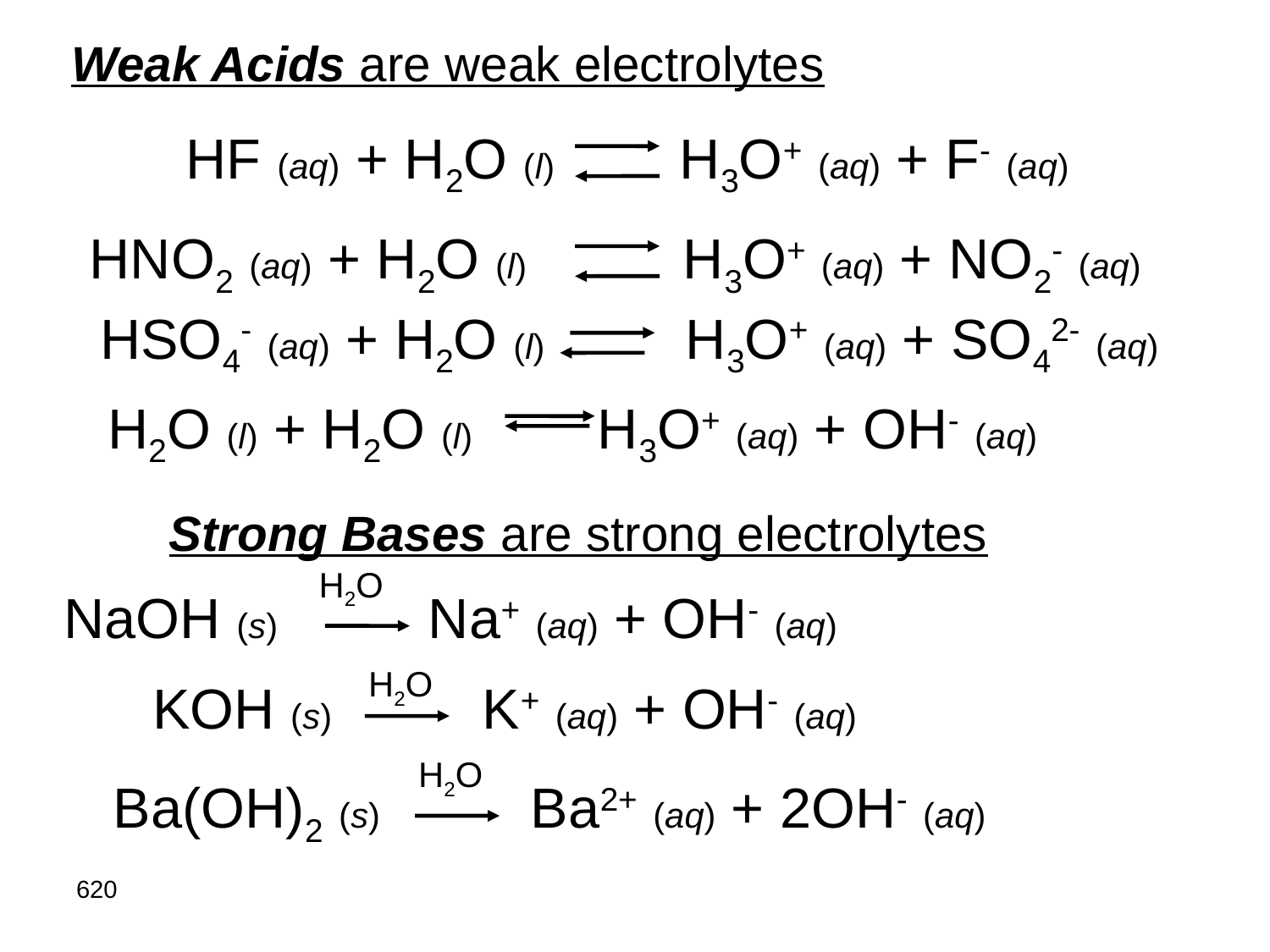

Weak Acids are weak electrolytes
HF (aq) + H2O (l)        H3O+ (aq) + F- (aq)

HNO2 (aq) + H2O (l)          H3O+ (aq) + NO2- (aq)

HSO4- (aq) + H2O (l)         H3O+ (aq) + SO42- (aq)

H2O (l) + H2O (l)        H3O+ (aq) + OH- (aq)

Strong Bases are strong electrolytes
  H2O
NaOH (s)          Na+ (aq) + OH- (aq)

H2O
KOH (s)          K+ (aq) + OH- (aq)

H2O
Ba(OH)2 (s)          Ba2+ (aq) + 2OH- (aq)

620